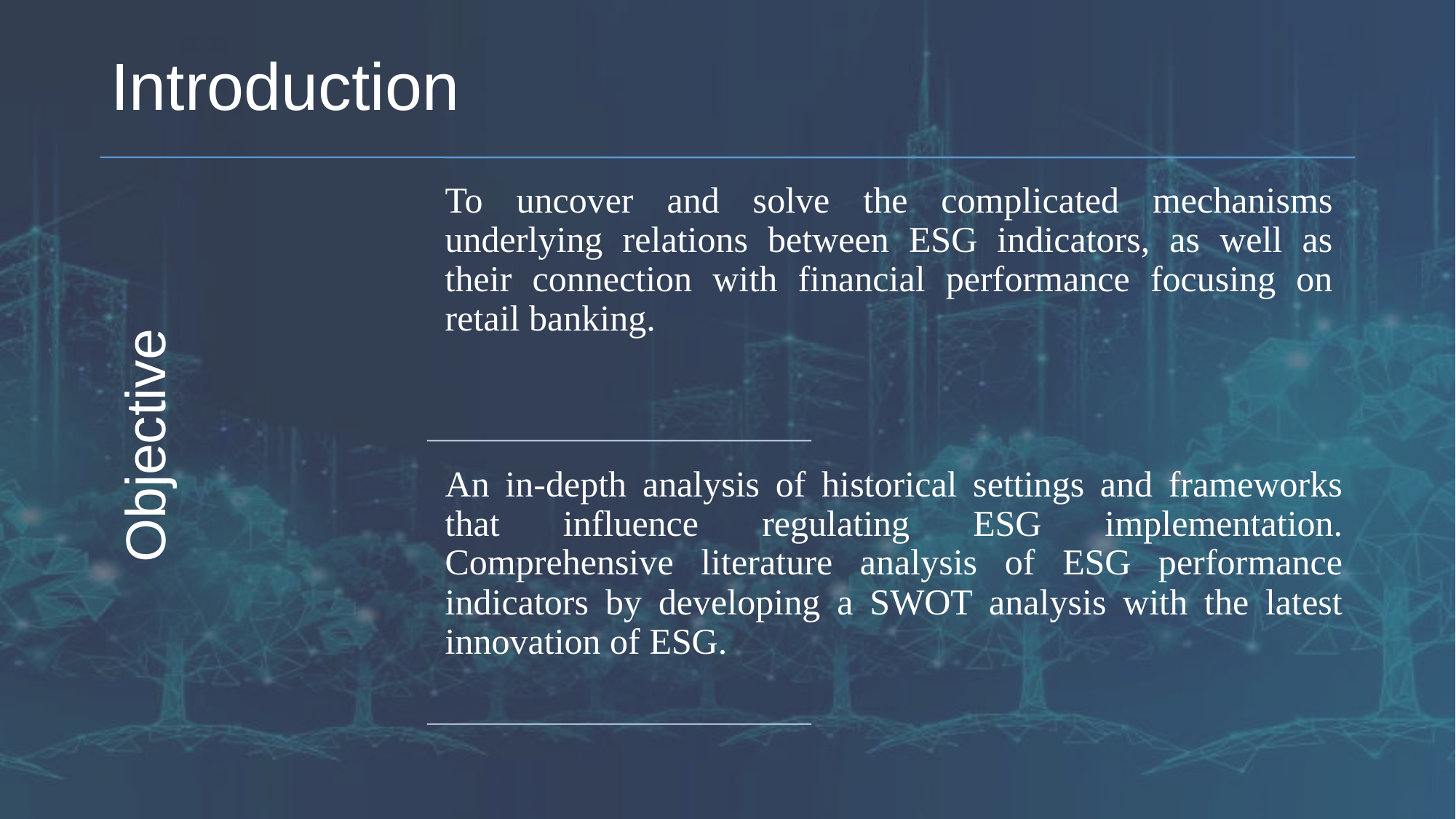

# Introduction
Objective
To uncover and solve the complicated mechanisms underlying relations between ESG indicators, as well as their connection with financial performance focusing on retail banking.
An in‐depth analysis of historical settings and frameworks that influence regulating ESG implementation. Comprehensive literature analysis of ESG performance indicators by developing a SWOT analysis with the latest innovation of ESG.